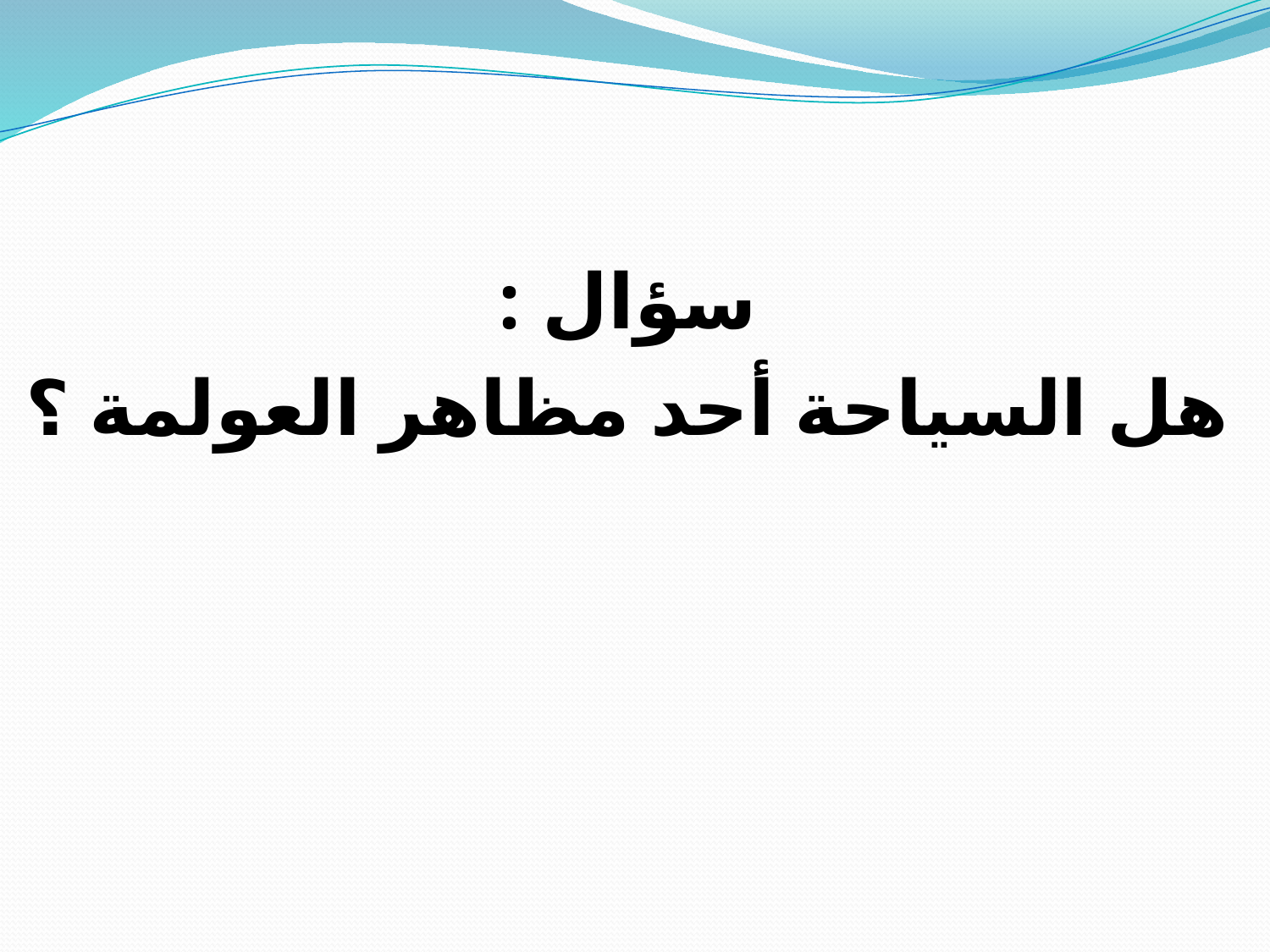

سؤال :
هل السياحة أحد مظاهر العولمة ؟